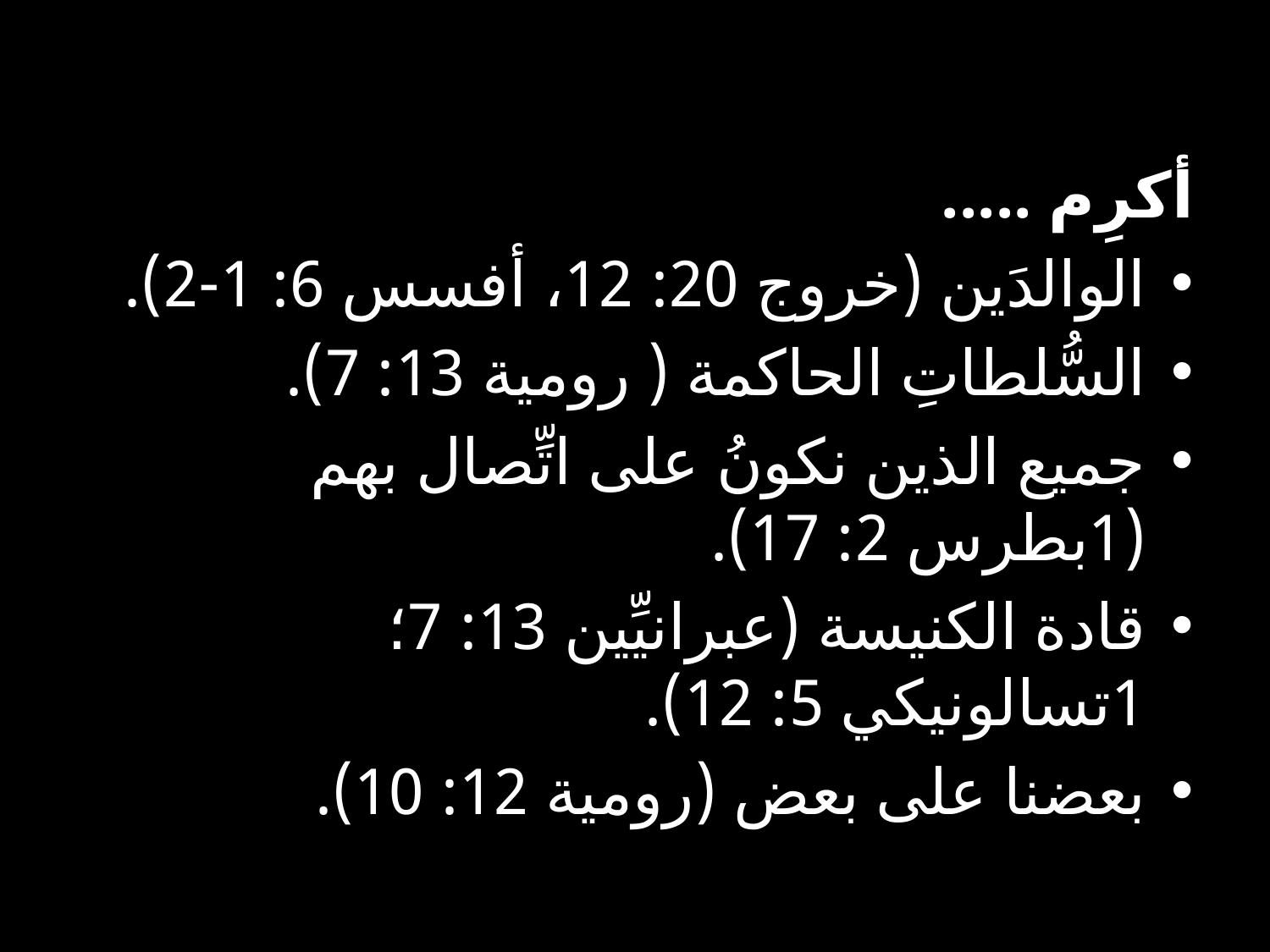

أكرِم .....
الوالدَين (خروج 20: 12، أفسس 6: 1-2).
السُّلطاتِ الحاكمة ( رومية 13: 7).
جميع الذين نكونُ على اتِّصال بهم (1بطرس 2: 17).
قادة الكنيسة (عبرانيِّين 13: 7؛ 1تسالونيكي 5: 12).
بعضنا على بعض (رومية 12: 10).